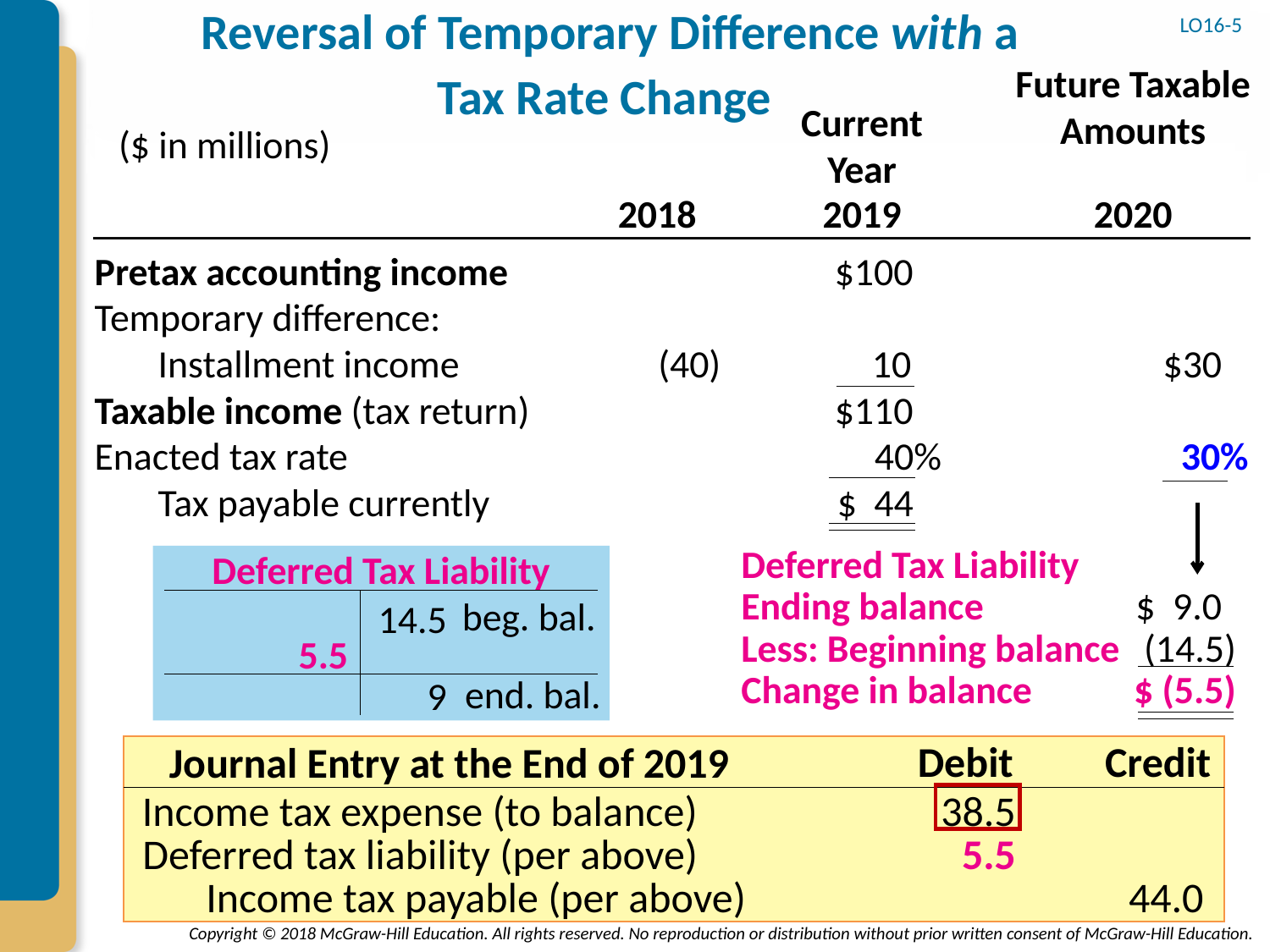

LO16-5
# Reversal of Temporary Difference with a Tax Rate Change
Future Taxable
Amounts
Current Year
($ in millions)

2018
2019
2020
Pretax accounting income
$100
Temporary difference:
Installment income
(40)
10
$30
Taxable income (tax return)
$110
Enacted tax rate
40%
30%
Tax payable currently
$  44
Deferred Tax Liability
Deferred Tax Liability

Ending balance
$  9.0
beg. bal.
14.5
Less: Beginning balance
(14.5)
5.5
Change in balance
$ (5.5)
end. bal.
9
Debit
Credit
Journal Entry at the End of 2019

Income tax expense (to balance)
38.5

Deferred tax liability (per above)
5.5
Income tax payable (per above)
44.0